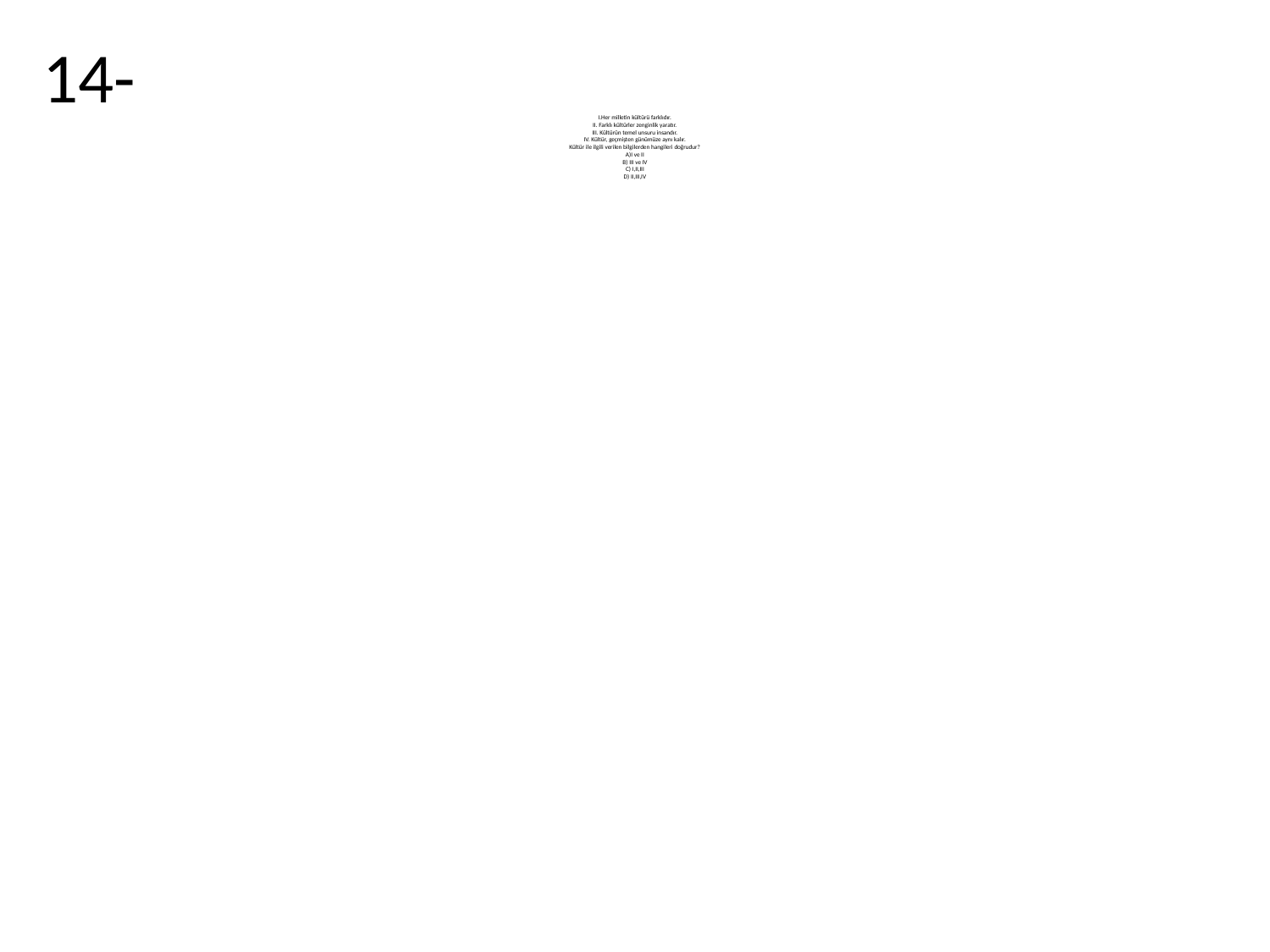

14-
# I.Her milletin kültürü farklıdır. II. Farklı kültürler zenginlik yaratır. III. Kültürün temel unsuru insandır. IV. Kültür, geçmişten günümüze aynı kalır. Kültür ile ilgili verilen bilgilerden hangileri doğrudur? A)I ve II B) III ve IV C) I,II,III D) II,III,IV